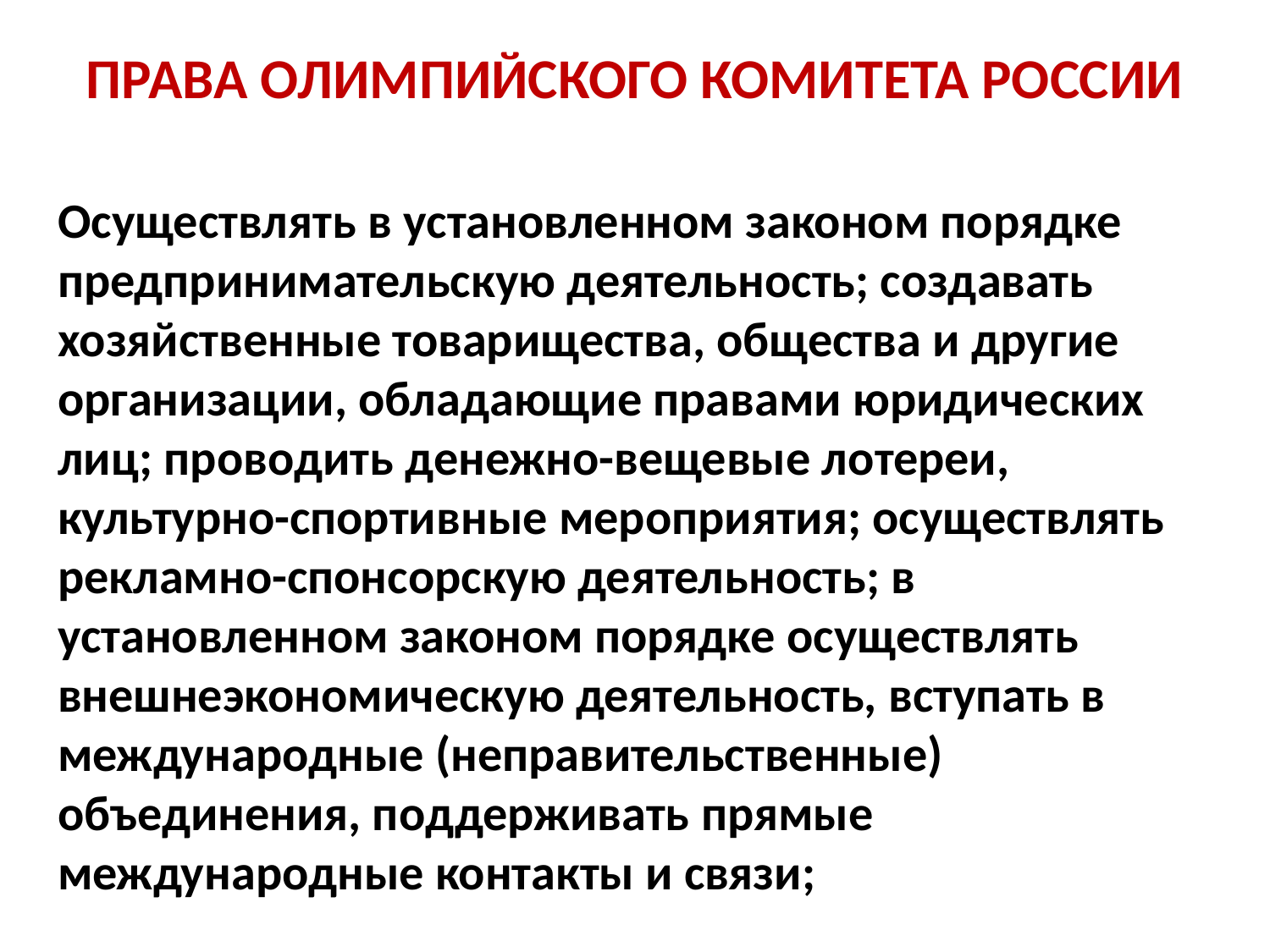

# Права Олимпийского комитета России
Осуществлять в установленном законом порядке предпринимательскую деятельность; создавать хозяйственные товарищества, общества и другие организации, обладающие правами юридических лиц; проводить денежно-вещевые лотереи, культурно-спортивные мероприятия; осуществлять рекламно-спонсорскую деятельность; в установленном законом порядке осуществлять внешнеэкономическую деятельность, вступать в международные (неправительственные) объединения, поддерживать прямые международные контакты и связи;